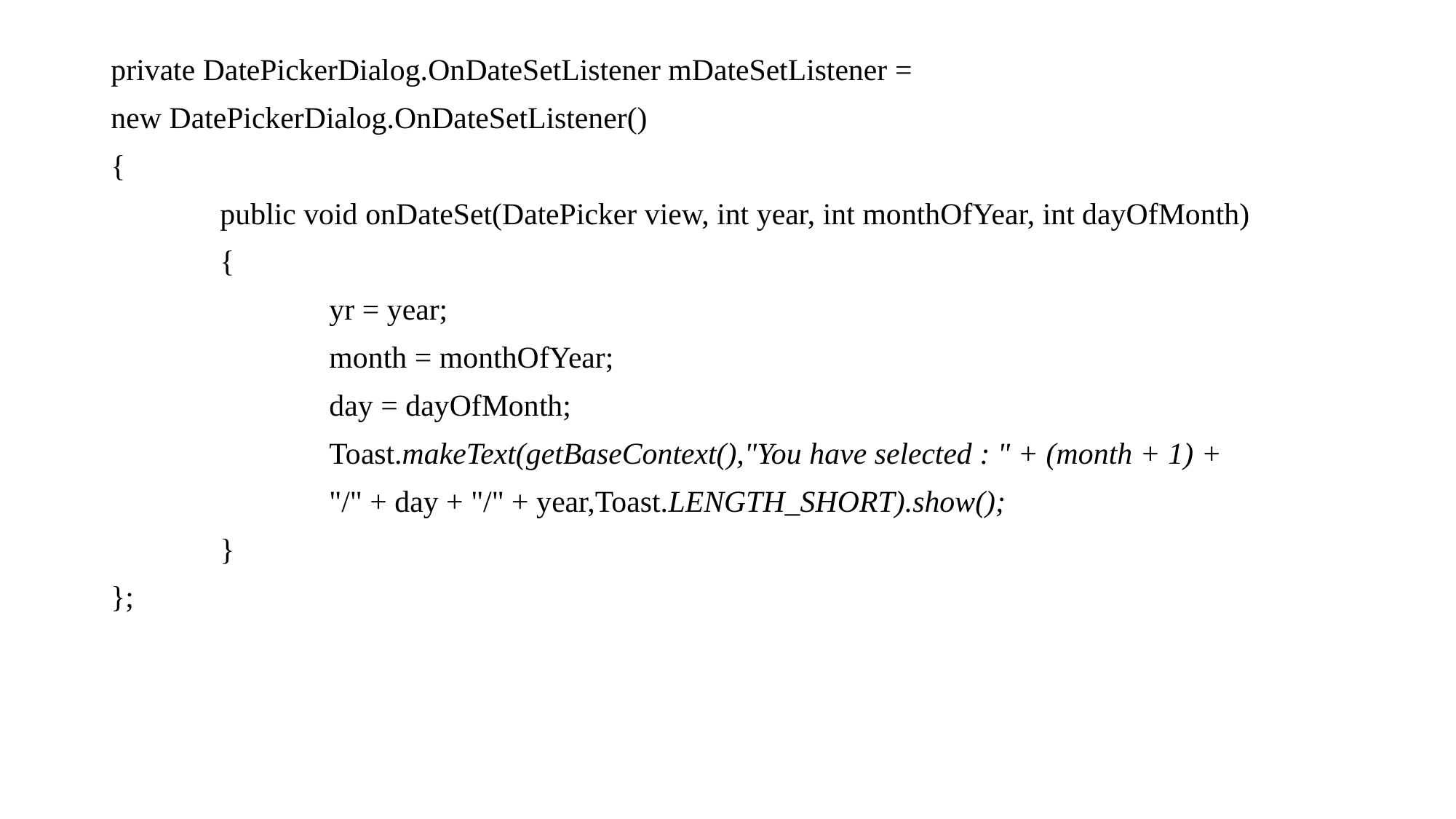

private DatePickerDialog.OnDateSetListener mDateSetListener =
new DatePickerDialog.OnDateSetListener()
{
	public void onDateSet(DatePicker view, int year, int monthOfYear, int dayOfMonth)
	{
		yr = year;
		month = monthOfYear;
		day = dayOfMonth;
		Toast.makeText(getBaseContext(),"You have selected : " + (month + 1) +
		"/" + day + "/" + year,Toast.LENGTH_SHORT).show();
	}
};